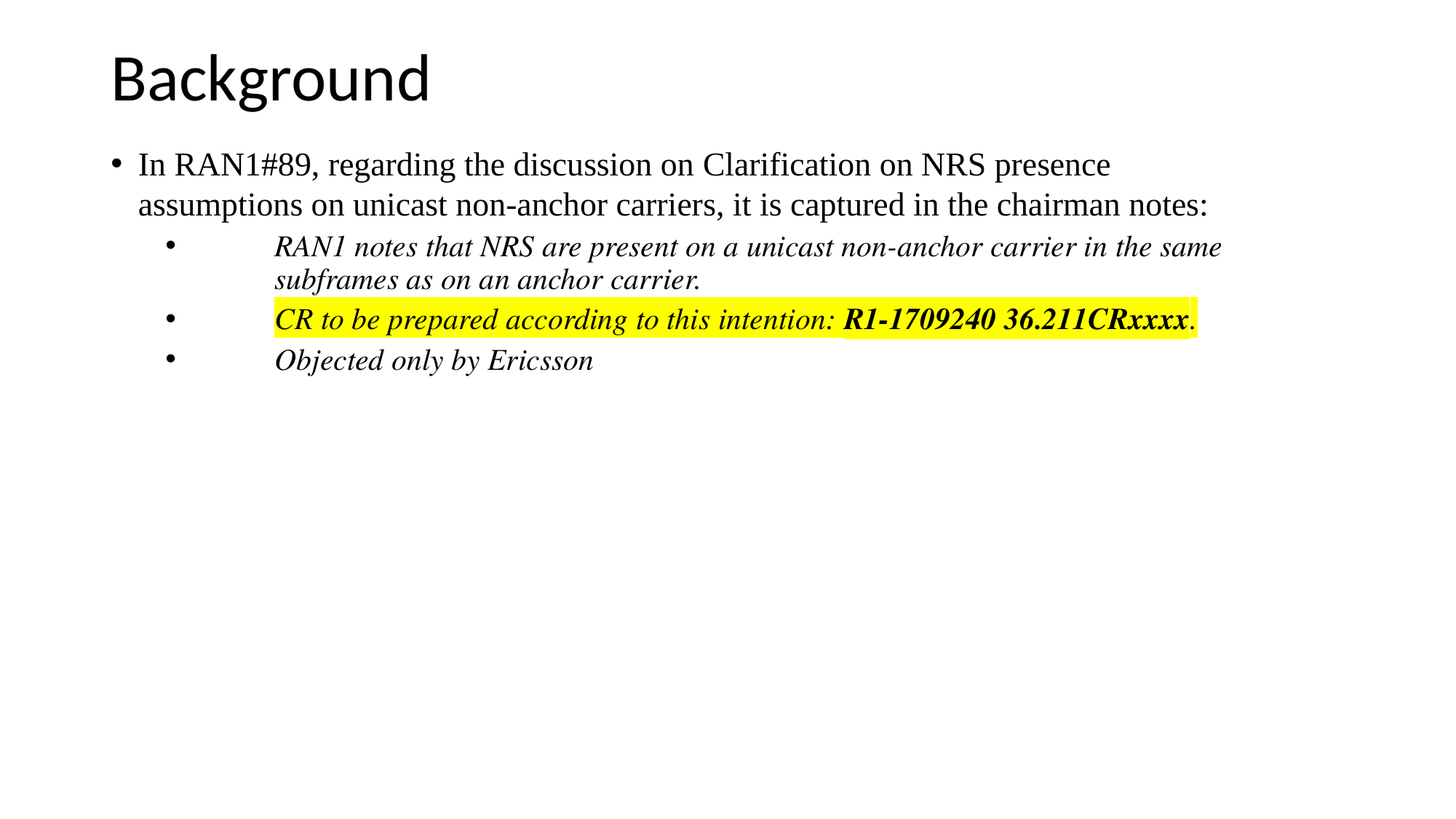

# Background
In RAN1#89, regarding the discussion on Clarification on NRS presence assumptions on unicast non-anchor carriers, it is captured in the chairman notes:
RAN1 notes that NRS are present on a unicast non-anchor carrier in the same subframes as on an anchor carrier.
CR to be prepared according to this intention: R1-1709240 36.211CRxxxx.
Objected only by Ericsson